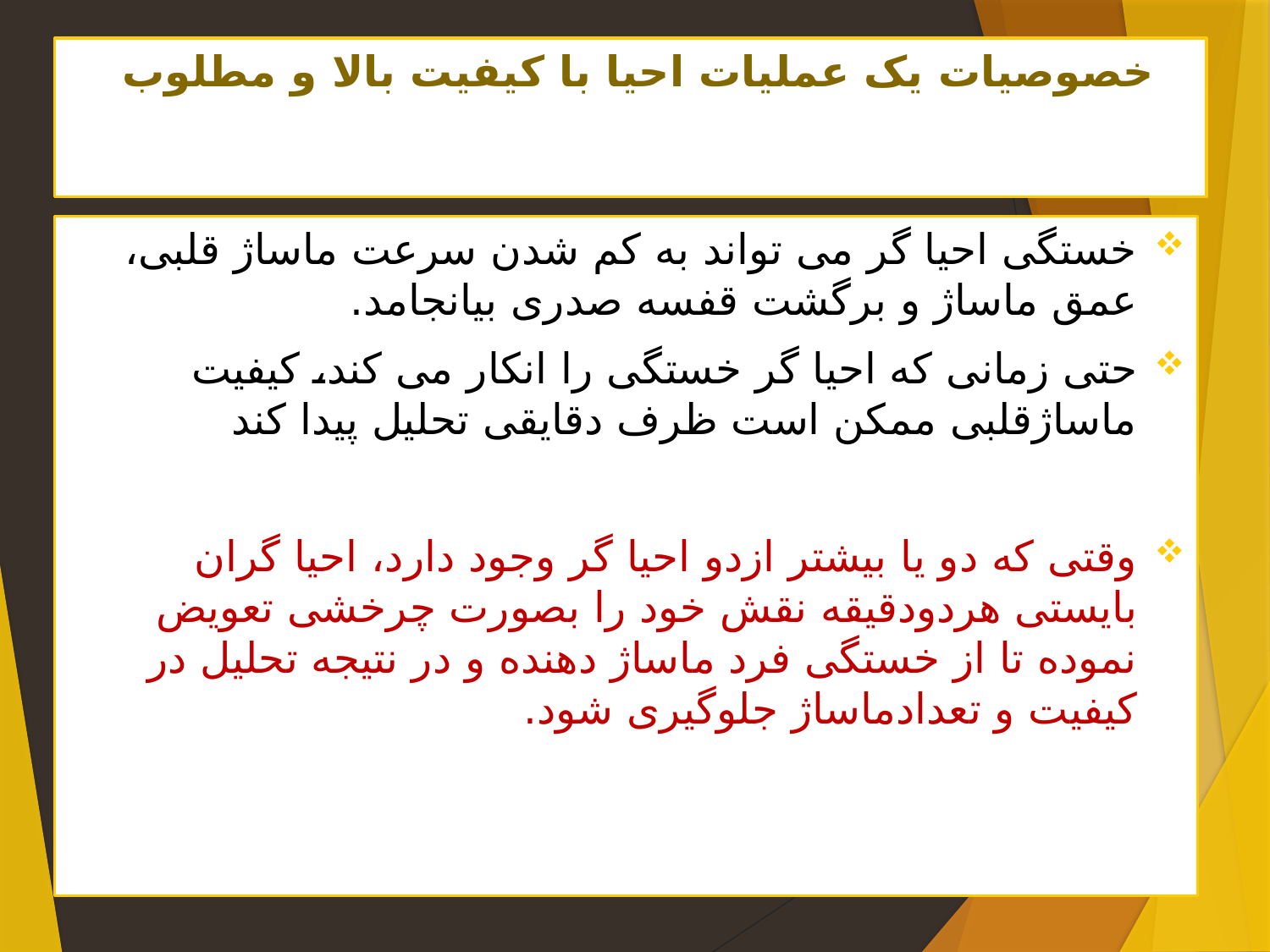

# خصوصیات یک عملیات احیا با کیفیت بالا و مطلوب
خستگی احیا گر می تواند به کم شدن سرعت ماساژ قلبی، عمق ماساژ و برگشت قفسه صدری بیانجامد.
حتی زمانی که احیا گر خستگی را انکار می کند، کیفیت ماساژقلبی ممکن است ظرف دقایقی تحلیل پیدا کند

وقتی که دو یا بیشتر ازدو احیا گر وجود دارد، احیا گران بایستی هردودقیقه نقش خود را بصورت چرخشی تعویض نموده تا از خستگی فرد ماساژ دهنده و در نتیجه تحلیل در کیفیت و تعدادماساژ جلوگیری شود.